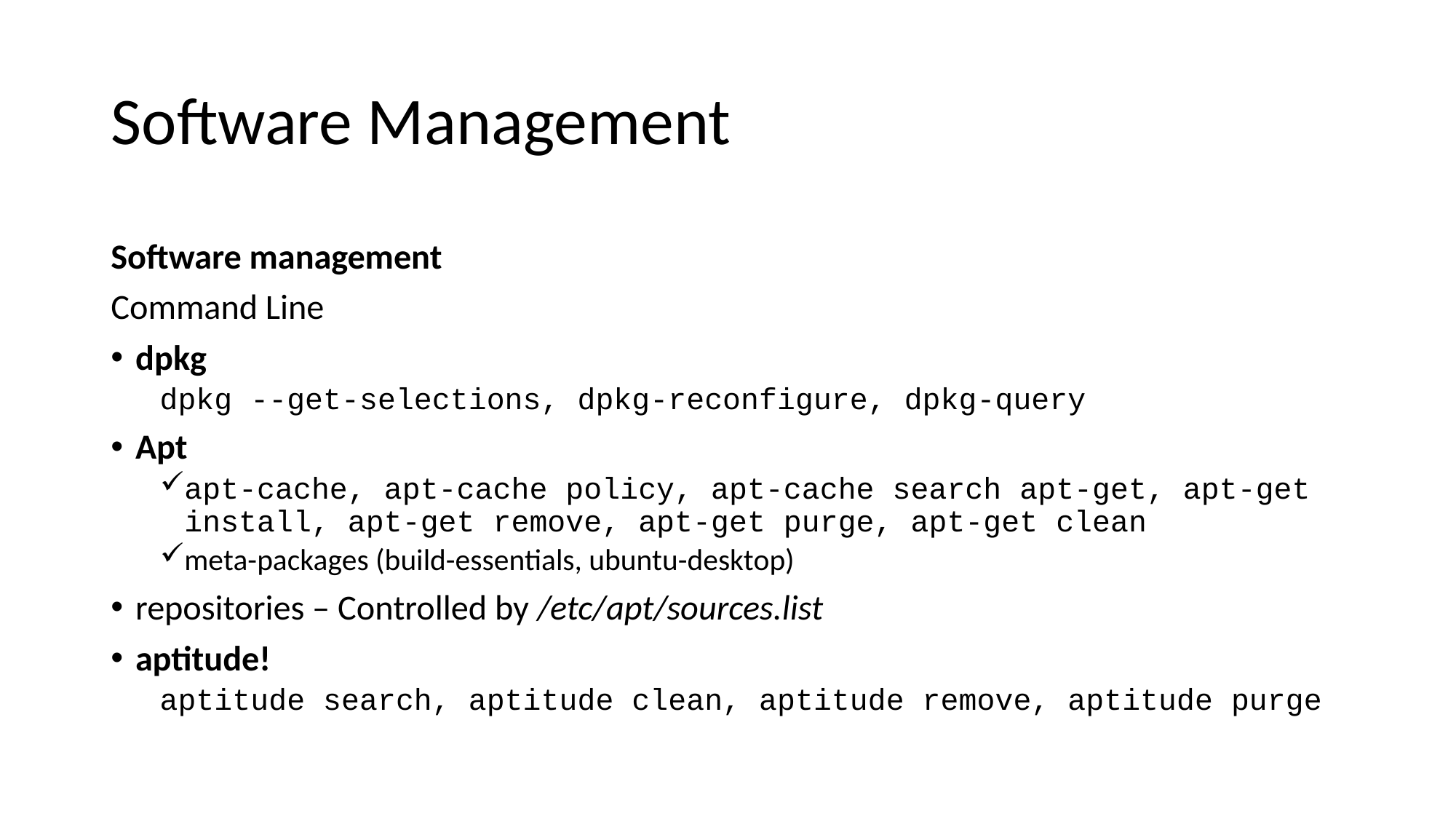

# Software Management
Software management
Command Line
dpkg
dpkg --get-selections, dpkg-reconfigure, dpkg-query
Apt
apt-cache, apt-cache policy, apt-cache search apt-get, apt-get install, apt-get remove, apt-get purge, apt-get clean
meta-packages (build-essentials, ubuntu-desktop)
repositories – Controlled by /etc/apt/sources.list
aptitude!
aptitude search, aptitude clean, aptitude remove, aptitude purge